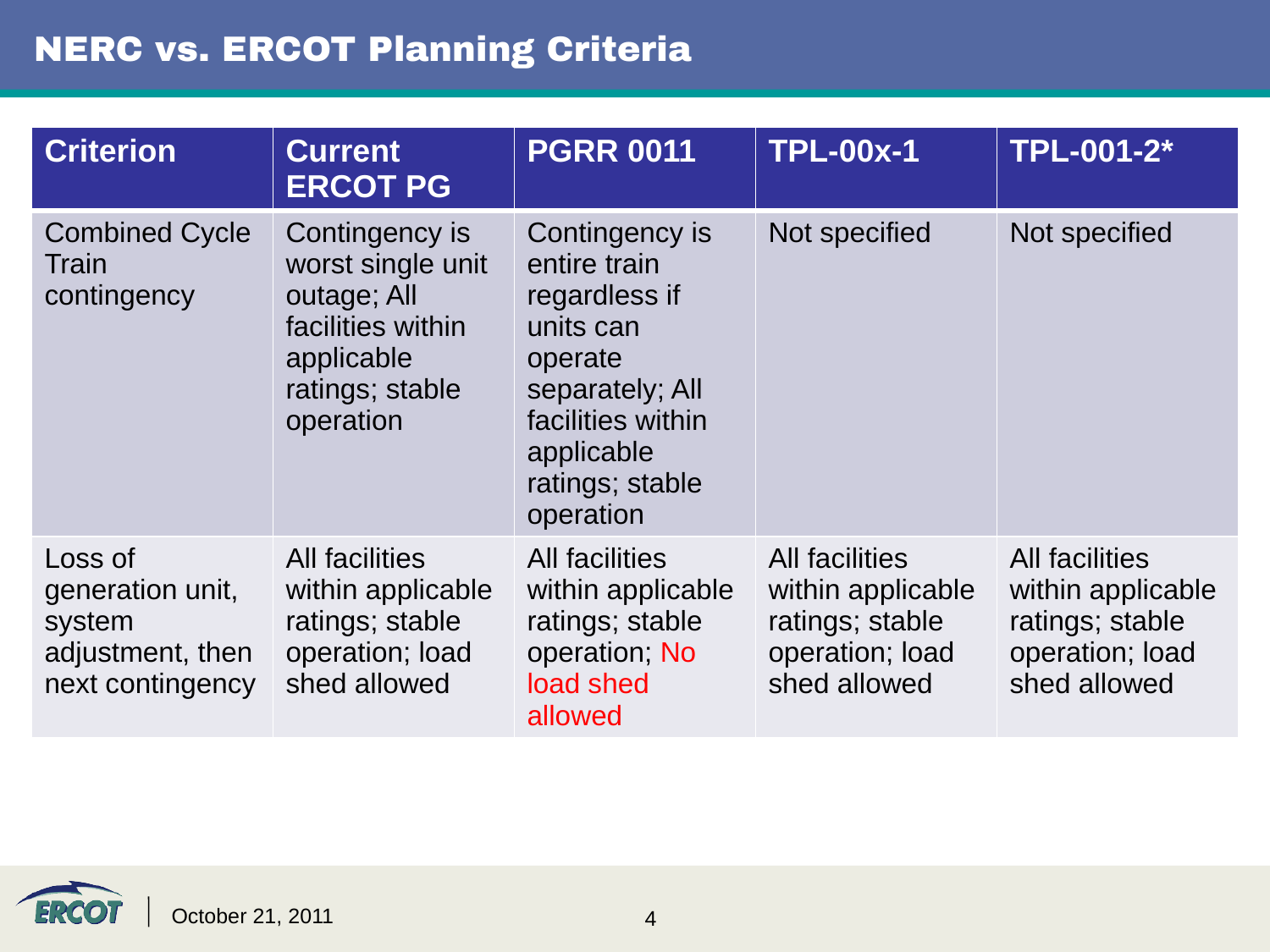

# NERC vs. ERCOT Planning Criteria
| Criterion | Current ERCOT PG | PGRR 0011 | TPL-00x-1 | TPL-001-2\* |
| --- | --- | --- | --- | --- |
| Combined Cycle Train contingency | Contingency is worst single unit outage; All facilities within applicable ratings; stable operation | Contingency is entire train regardless if units can operate separately; All facilities within applicable ratings; stable operation | Not specified | Not specified |
| Loss of generation unit, system adjustment, then next contingency | All facilities within applicable ratings; stable operation; load shed allowed | All facilities within applicable ratings; stable operation; No load shed allowed | All facilities within applicable ratings; stable operation; load shed allowed | All facilities within applicable ratings; stable operation; load shed allowed |
October 21, 2011